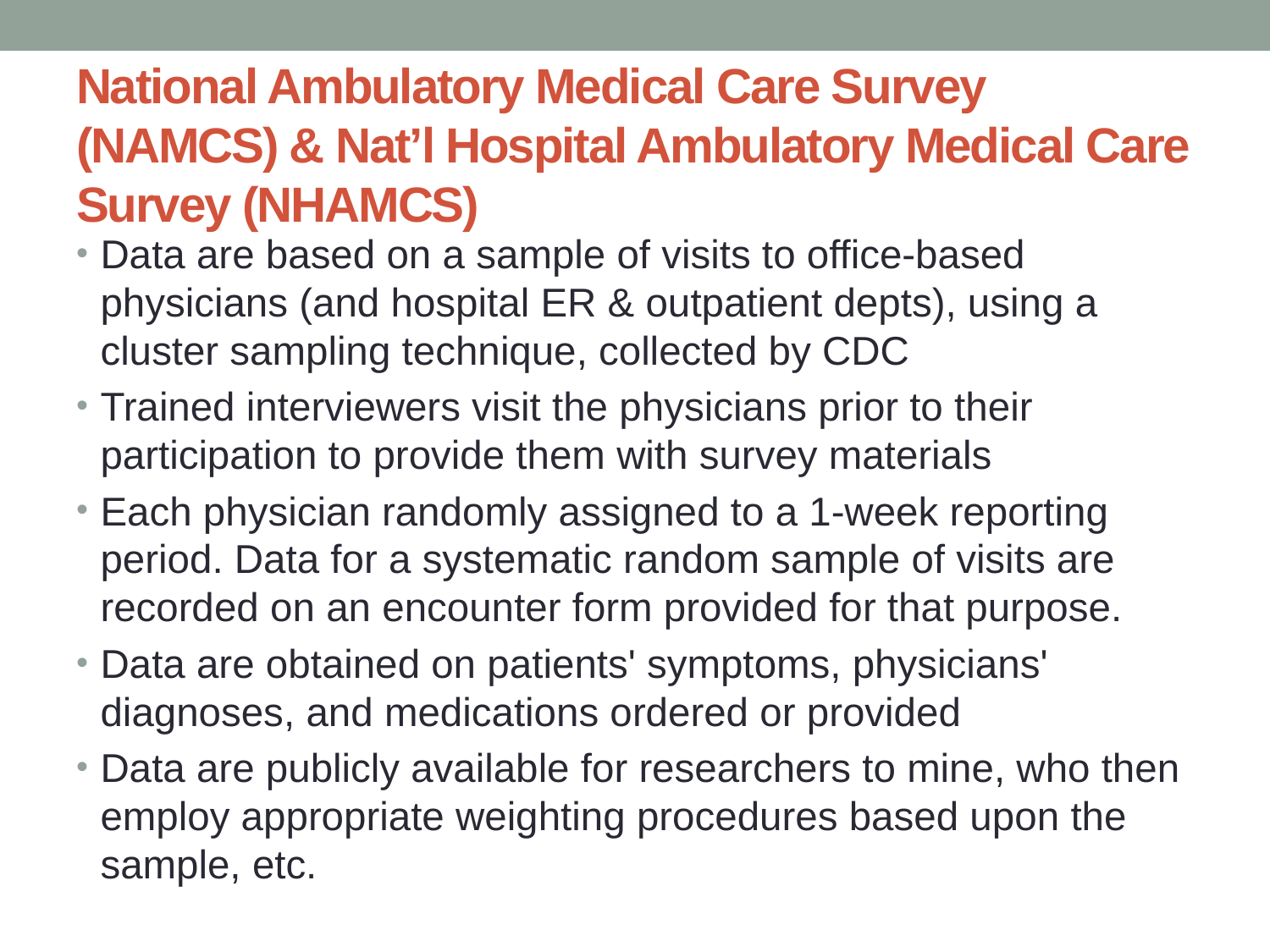

# National Ambulatory Medical Care Survey (NAMCS) & Nat’l Hospital Ambulatory Medical Care Survey (NHAMCS)
Data are based on a sample of visits to office-based physicians (and hospital ER & outpatient depts), using a cluster sampling technique, collected by CDC
Trained interviewers visit the physicians prior to their participation to provide them with survey materials
Each physician randomly assigned to a 1-week reporting period. Data for a systematic random sample of visits are recorded on an encounter form provided for that purpose.
Data are obtained on patients' symptoms, physicians' diagnoses, and medications ordered or provided
Data are publicly available for researchers to mine, who then employ appropriate weighting procedures based upon the sample, etc.